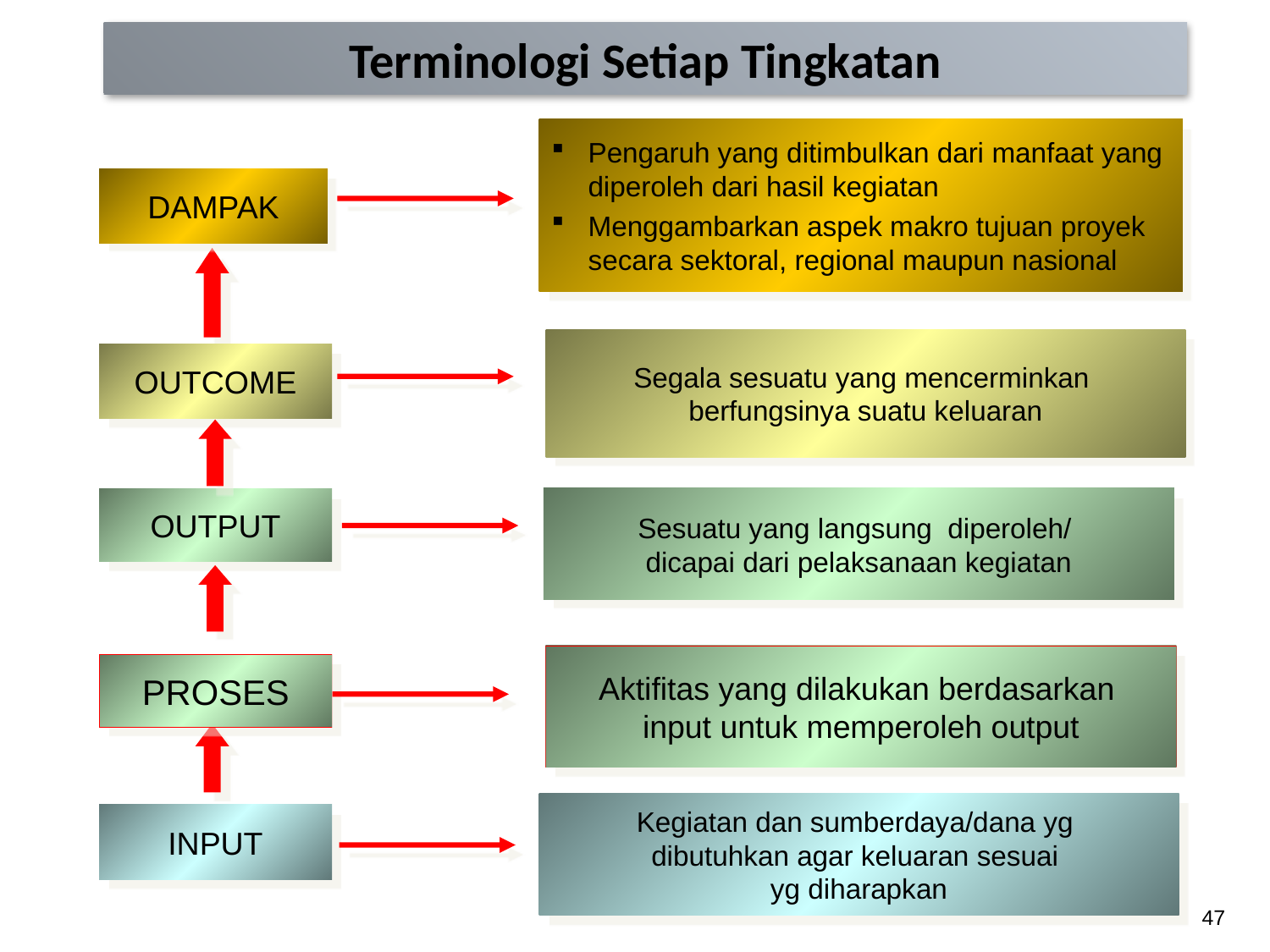

Terminologi Setiap Tingkatan

Pengaruh yang ditimbulkan dari manfaat yang diperoleh dari hasil kegiatan
Menggambarkan aspek makro tujuan proyek secara sektoral, regional maupun nasional
DAMPAK

Segala sesuatu yang mencerminkan
berfungsinya suatu keluaran
OUTCOME

Sesuatu yang langsung  diperoleh/
dicapai dari pelaksanaan kegiatan
OUTPUT

Kegiatan dan sumberdaya/dana yg
dibutuhkan agar keluaran sesuai
yg diharapkan
INPUT

Aktifitas yang dilakukan berdasarkan
input untuk memperoleh output
PROSES

47